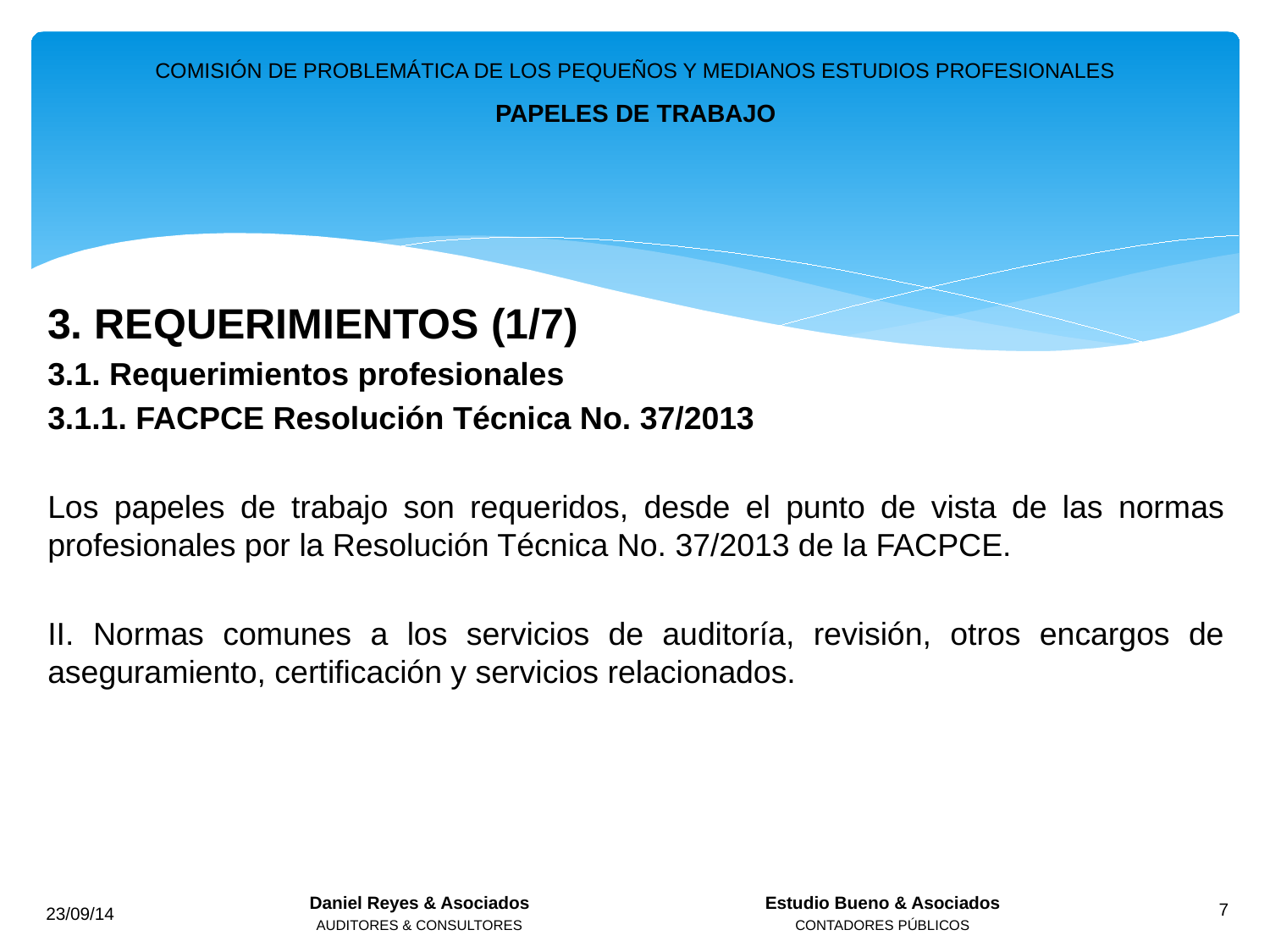

COMISIÓN DE PROBLEMÁTICA DE LOS PEQUEÑOS Y MEDIANOS ESTUDIOS PROFESIONALES
PAPELES DE TRABAJO
3. REQUERIMIENTOS (1/7)
3.1. Requerimientos profesionales
3.1.1. FACPCE Resolución Técnica No. 37/2013

Los papeles de trabajo son requeridos, desde el punto de vista de las normas profesionales por la Resolución Técnica No. 37/2013 de la FACPCE.

II. Normas comunes a los servicios de auditoría, revisión, otros encargos de aseguramiento, certificación y servicios relacionados.

Daniel Reyes & Asociados
AUDITORES & CONSULTORES
Estudio Bueno & Asociados
CONTADORES PÚBLICOS
23/09/14
7